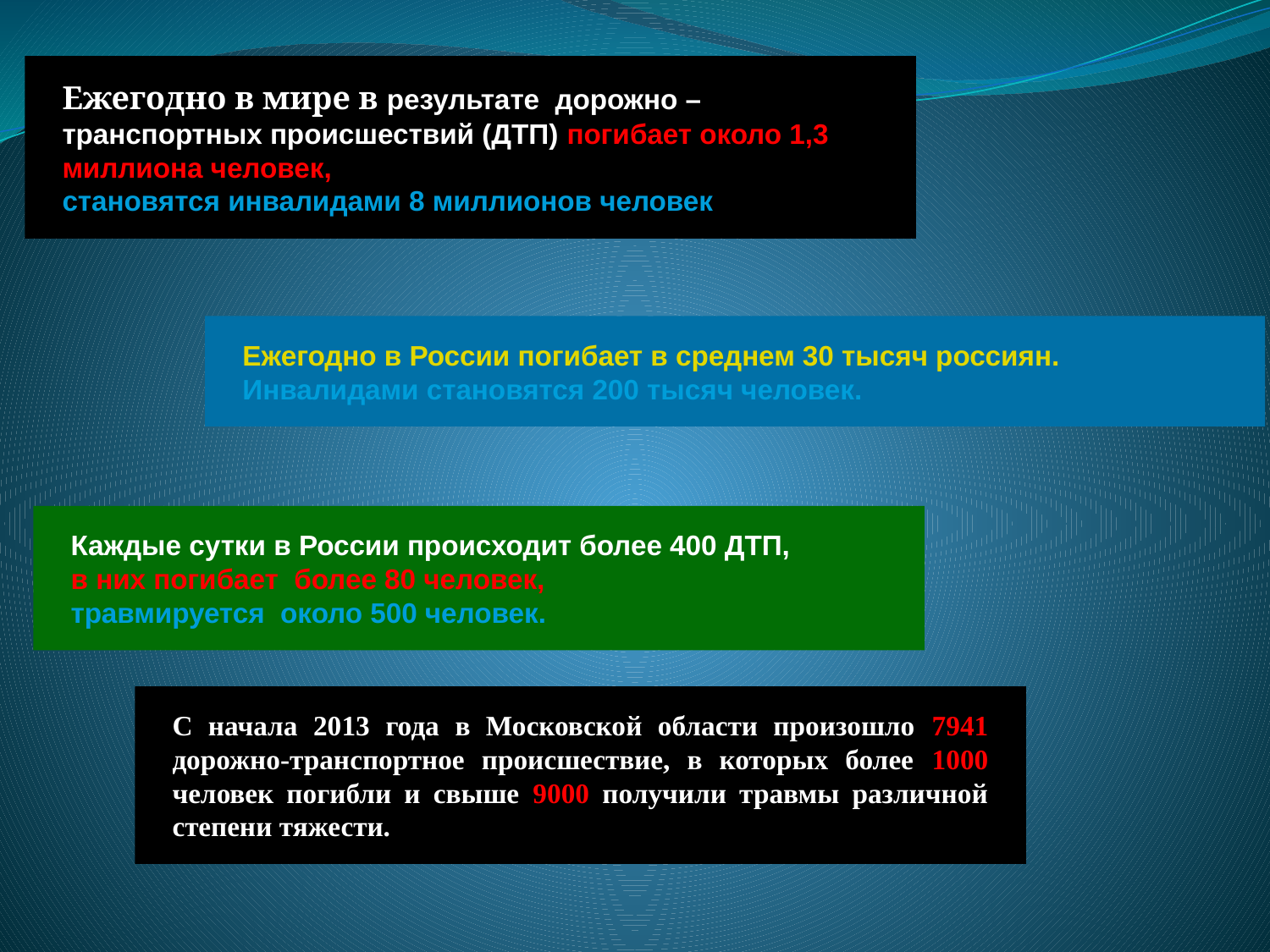

Ежегодно в мире в результате  дорожно – транспортных происшествий (ДТП) погибает около 1,3 миллиона человек,
становятся инвалидами 8 миллионов человек
Ежегодно в России погибает в среднем 30 тысяч россиян.
Инвалидами становятся 200 тысяч человек.
Каждые сутки в России происходит более 400 ДТП,
в них погибает  более 80 человек,
травмируется  около 500 человек.
С начала 2013 года в Московской области произошло 7941 дорожно-транспортное происшествие, в которых более 1000 человек погибли и свыше 9000 получили травмы различной степени тяжести.